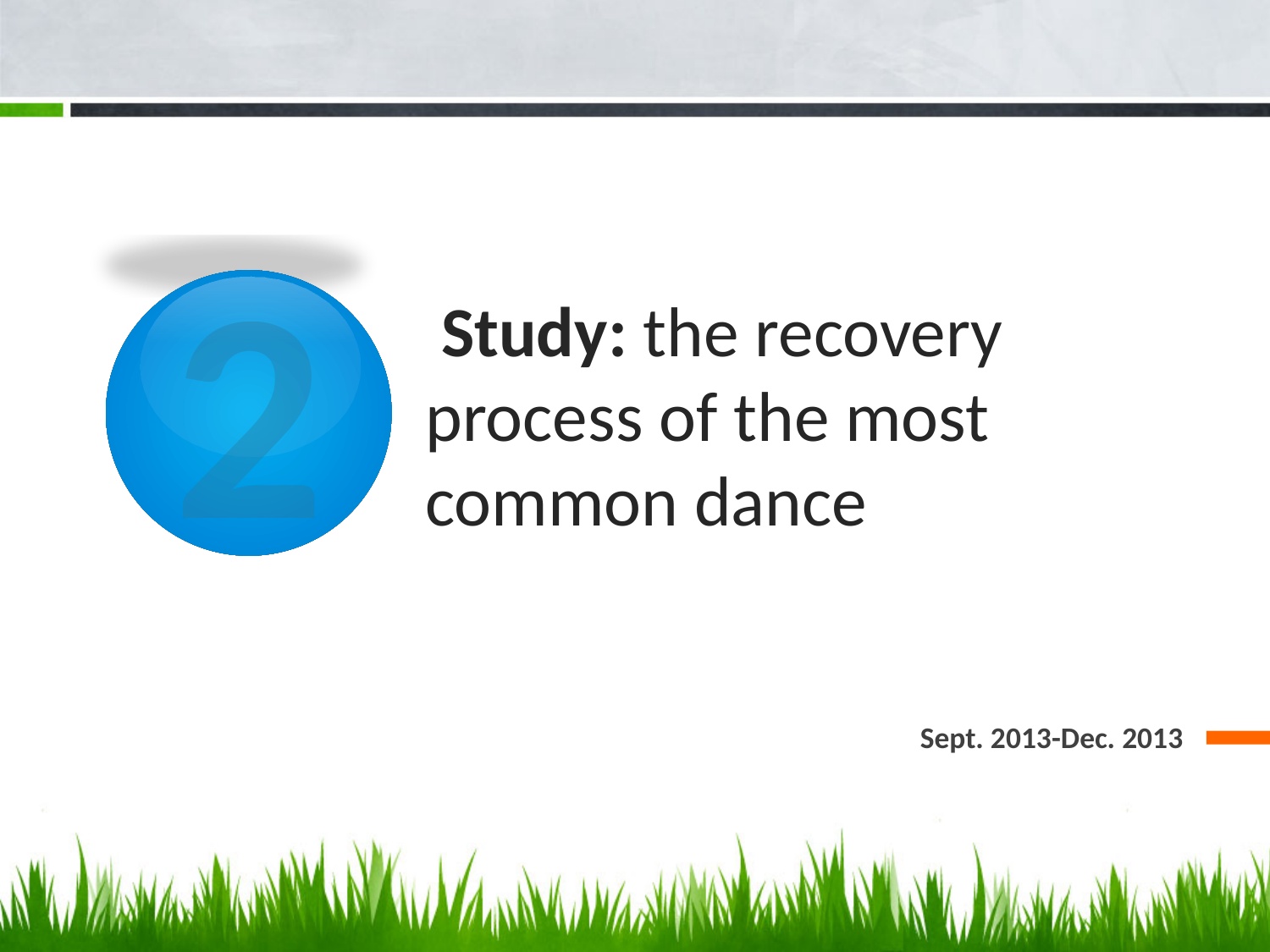

2

# Study: the recovery process of the most common dance
Sept. 2013-Dec. 2013